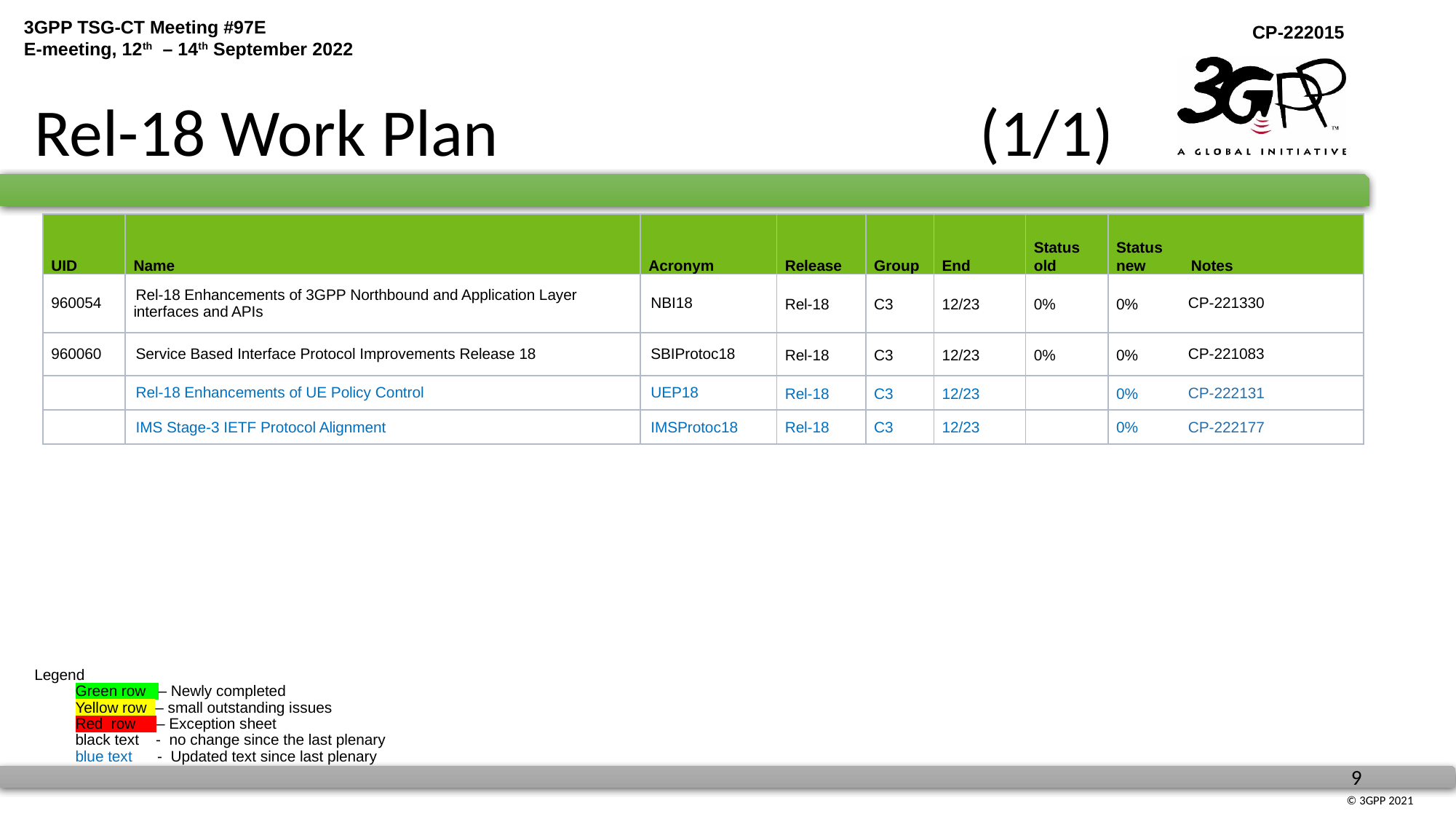

# Rel-18 Work Plan                                (1/1)
| UID | Name | Acronym | Release | Group | End | Status old | Status new | Notes |
| --- | --- | --- | --- | --- | --- | --- | --- | --- |
| 960054 | Rel-18 Enhancements of 3GPP Northbound and Application Layer interfaces and APIs | NBI18 | Rel-18 | C3 | 12/23 | 0% | 0% | CP-221330 |
| 960060 | Service Based Interface Protocol Improvements Release 18 | SBIProtoc18 | Rel-18 | C3 | 12/23 | 0% | 0% | CP-221083 |
|  | Rel-18 Enhancements of UE Policy Control | UEP18 | Rel-18 | C3 | 12/23 |  | 0% | CP-222131 |
|  | IMS Stage-3 IETF Protocol Alignment | IMSProtoc18 | Rel-18 | C3 | 12/23 |  | 0% | CP-222177 |
Legend
Green row   – Newly completed
	Yellow row  – small outstanding issues
Red  row     – Exception sheet
	black text    -  no change since the last plenary
	blue text      -  Updated text since last plenary